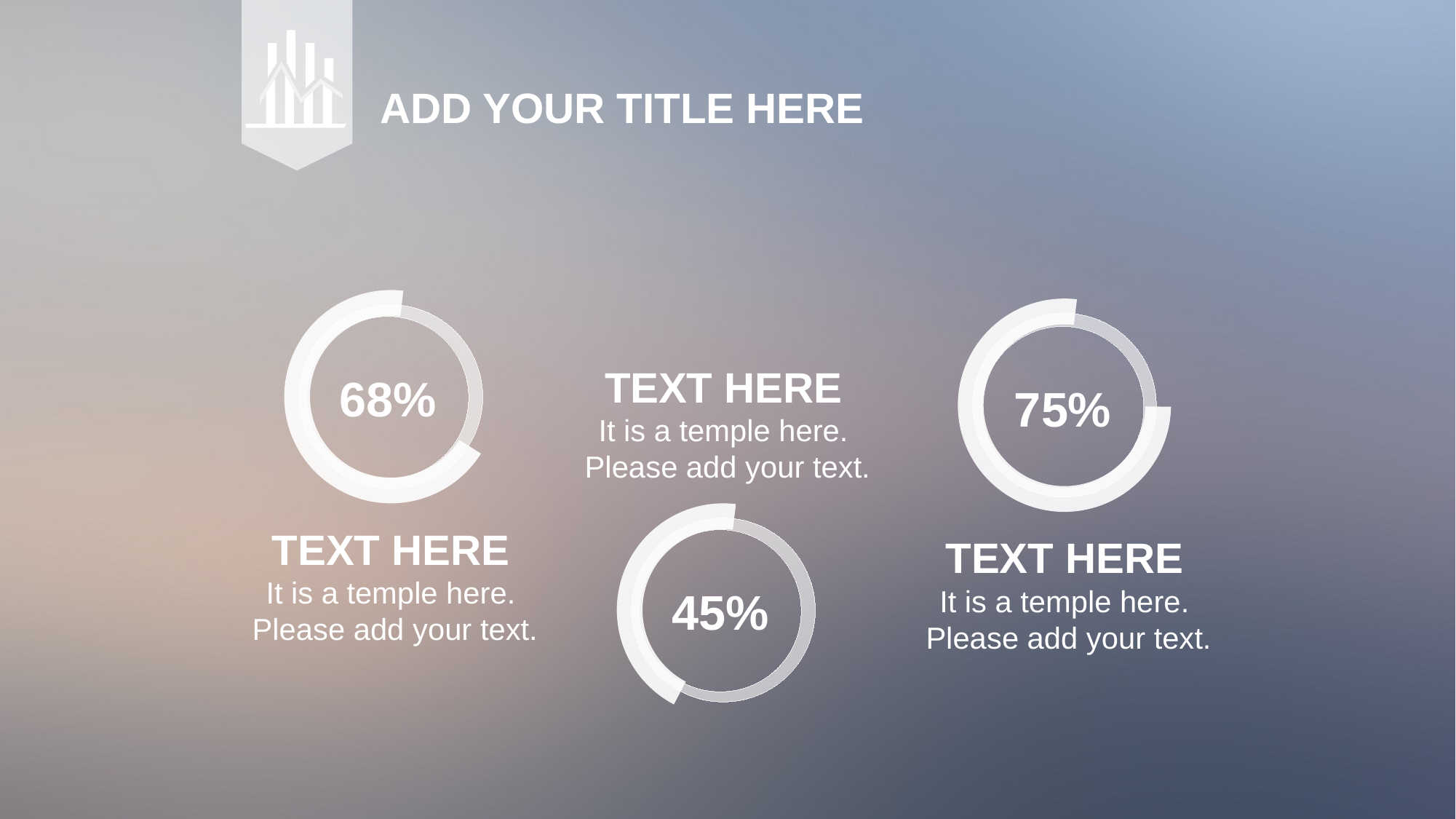

ADD YOUR TITLE HERE

68%

75%
TEXT HERE
It is a temple here.
 Please add your text.

45%
TEXT HERE
It is a temple here.
 Please add your text.
TEXT HERE
It is a temple here.
 Please add your text.